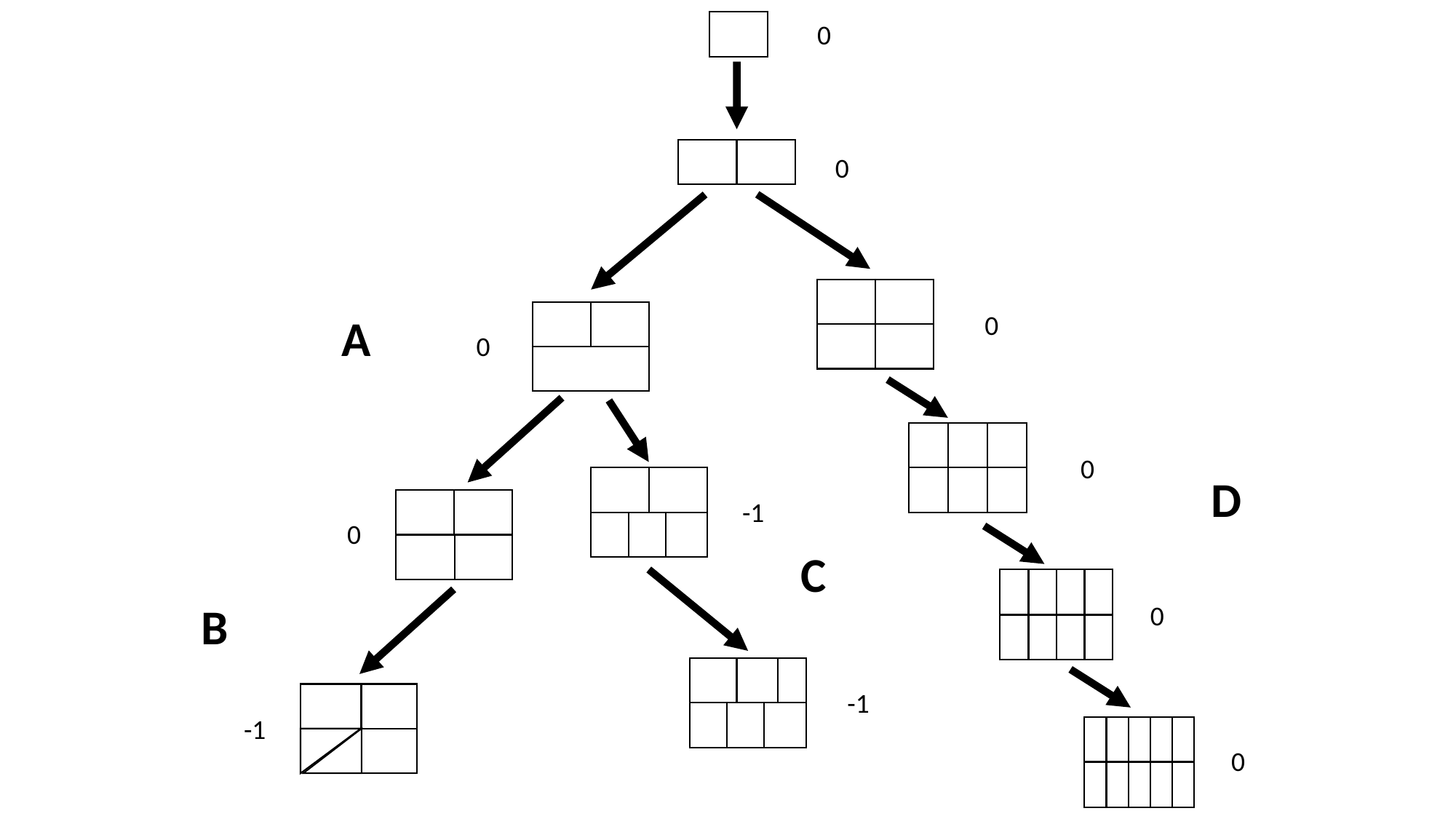

0

0

A
0
0

0
D

-1

0

C

B
0

-1

-1

0